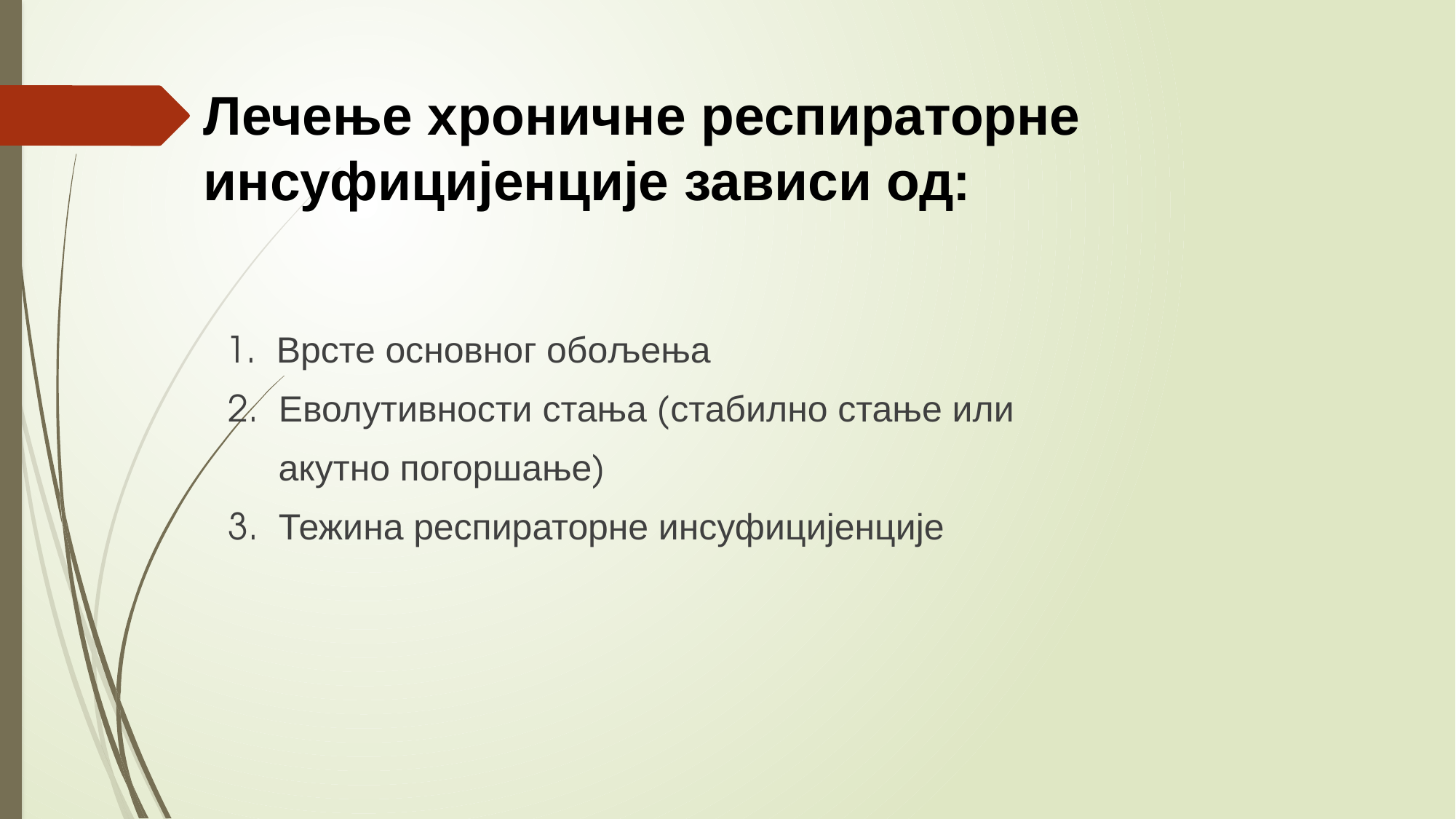

# Лечење хроничне респираторне инсуфицијенције зависи од:

 1.  Врсте основног обољења
 2.  Еволутивности стања (стабилно стање или
      акутно погоршање)
 3.  Тежина респираторне инсуфицијенције